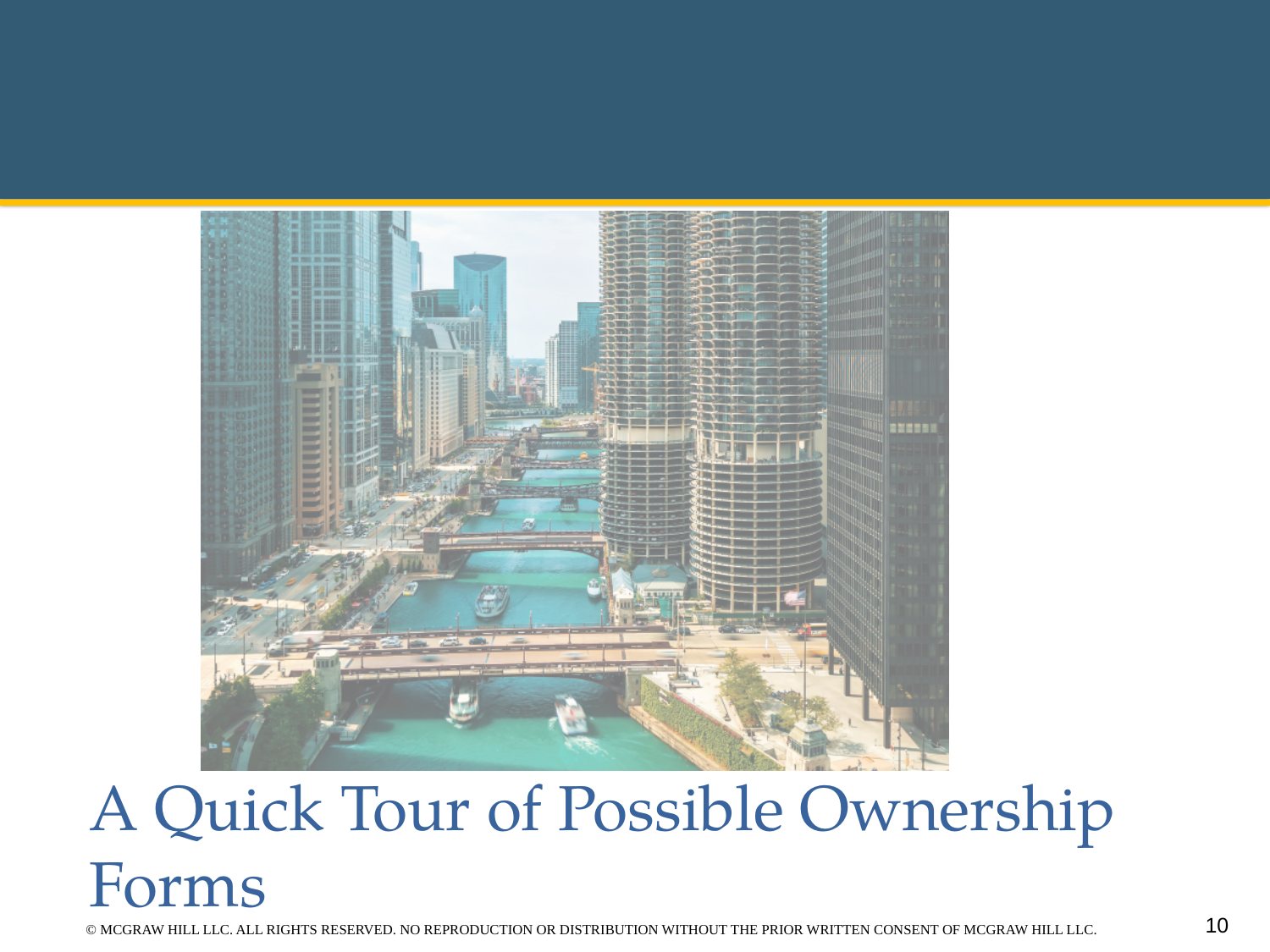

A Quick Tour of Possible Ownership Forms
© MCGRAW HILL LLC. ALL RIGHTS RESERVED. NO REPRODUCTION OR DISTRIBUTION WITHOUT THE PRIOR WRITTEN CONSENT OF MCGRAW HILL LLC.
10